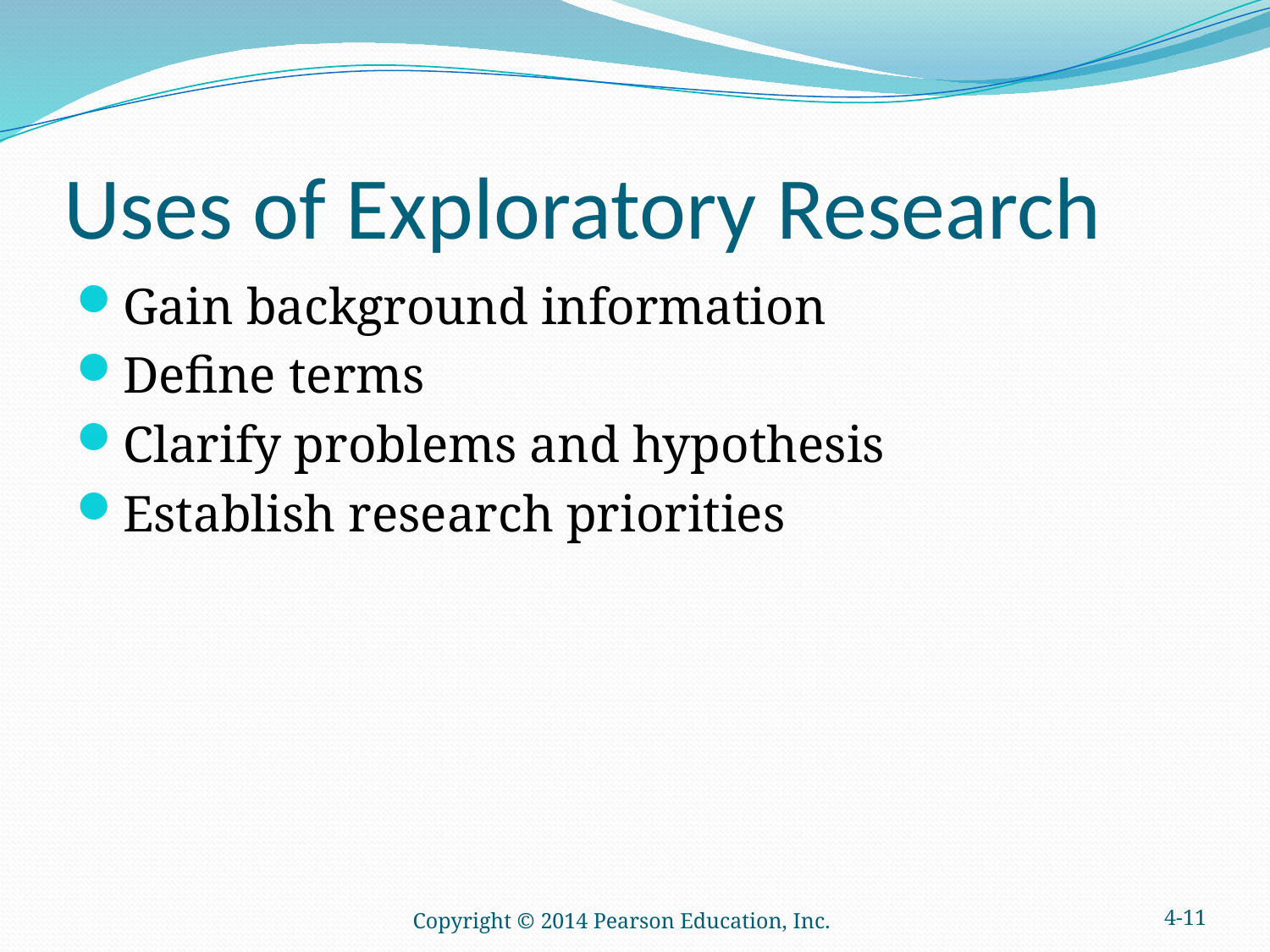

# Uses of Exploratory Research
Gain background information
Define terms
Clarify problems and hypothesis
Establish research priorities

Copyright © 2014 Pearson Education, Inc.
4-11